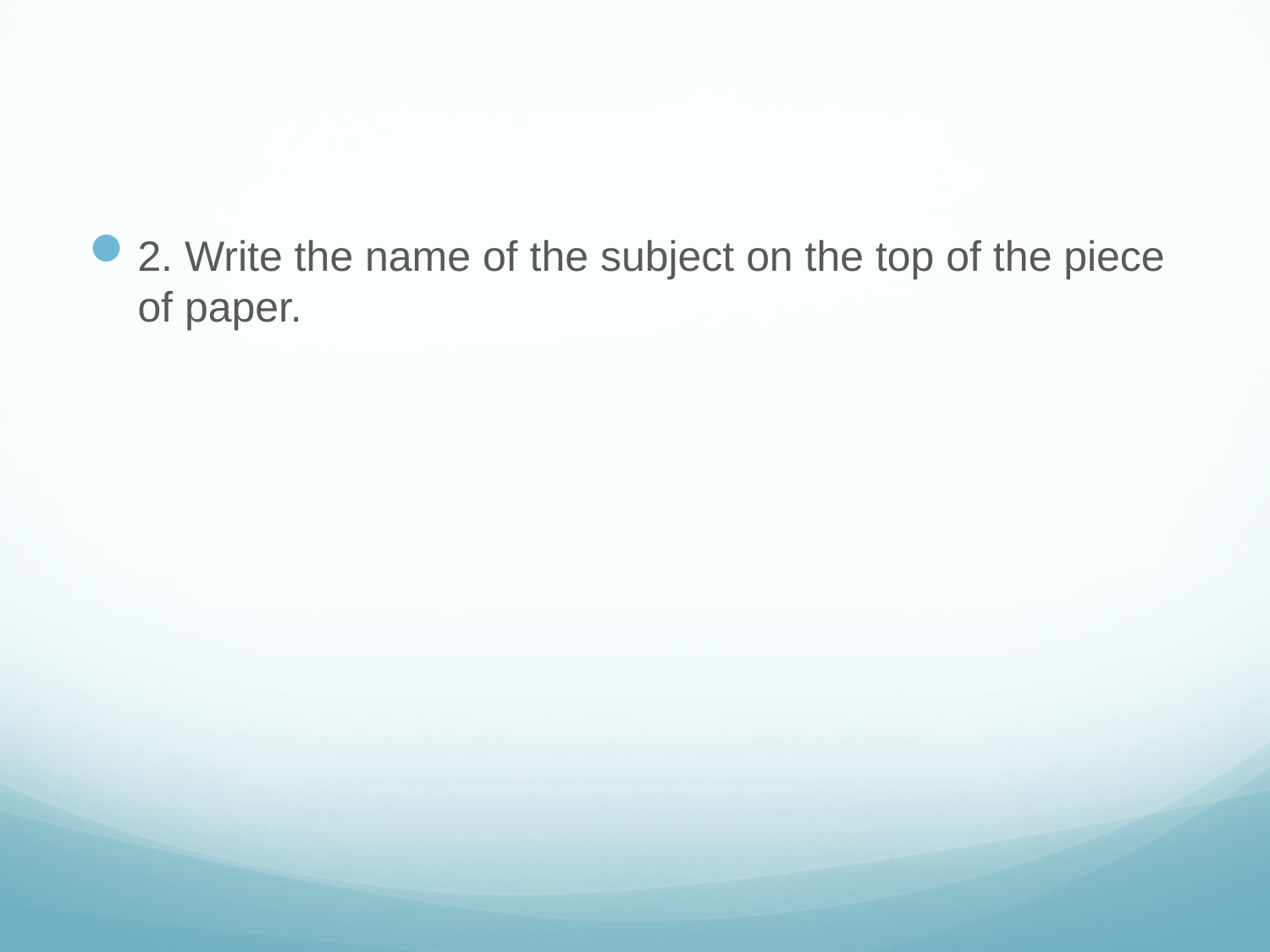

#
2. Write the name of the subject on the top of the piece of paper.